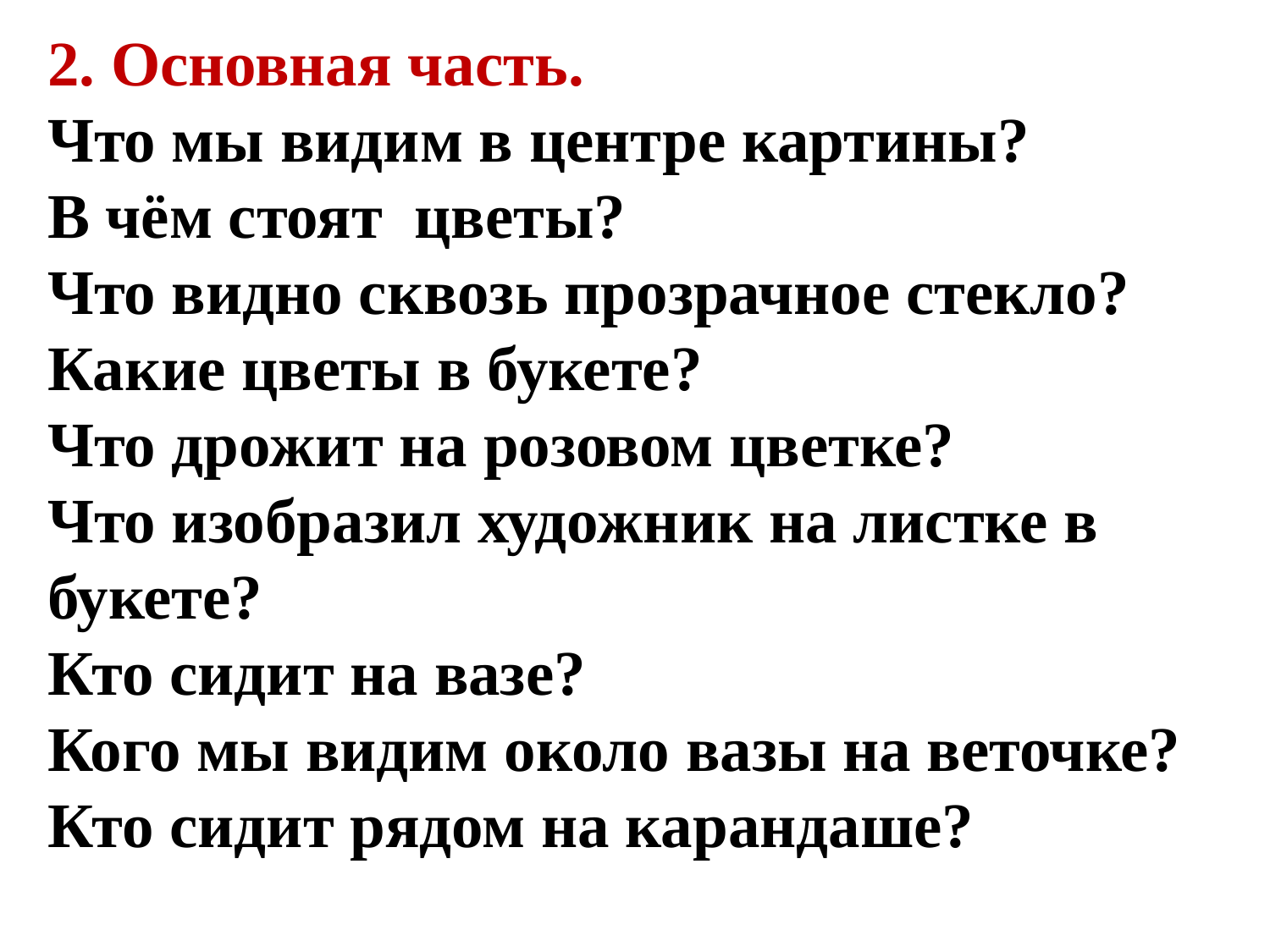

2. Основная часть.
Что мы видим в центре картины?
В чём стоят  цветы?
Что видно сквозь прозрачное стекло?
Какие цветы в букете?
Что дрожит на розовом цветке?
Что изобразил художник на листке в букете?
Кто сидит на вазе?
Кого мы видим около вазы на веточке?
Кто сидит рядом на карандаше?